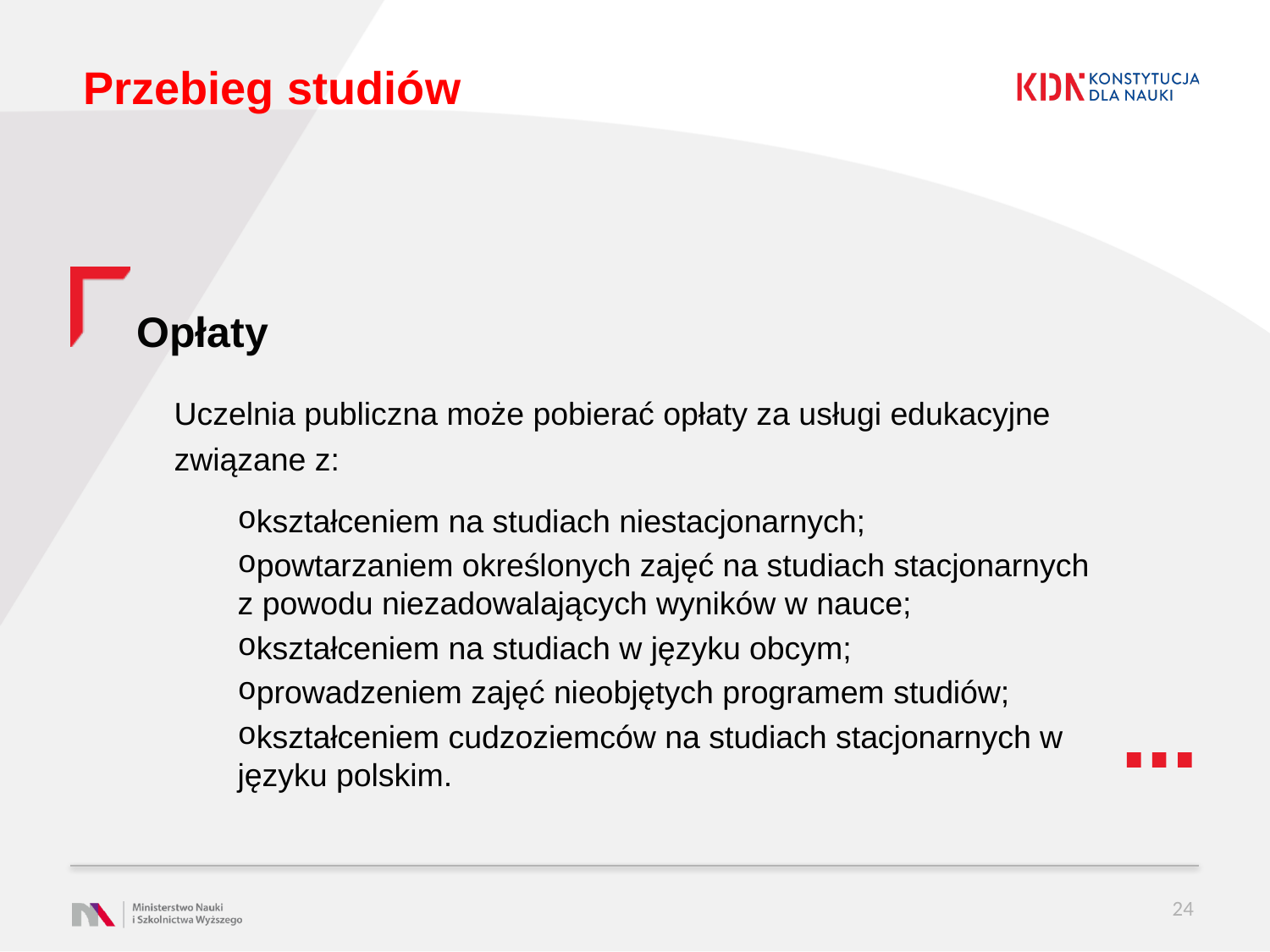

# Przebieg studiów
Opłaty
Uczelnia publiczna może pobierać opłaty za usługi edukacyjne związane z:
kształceniem na studiach niestacjonarnych;
powtarzaniem określonych zajęć na studiach stacjonarnych z powodu niezadowalających wyników w nauce;
kształceniem na studiach w języku obcym;
prowadzeniem zajęć nieobjętych programem studiów;
kształceniem cudzoziemców na studiach stacjonarnych w języku polskim.
24